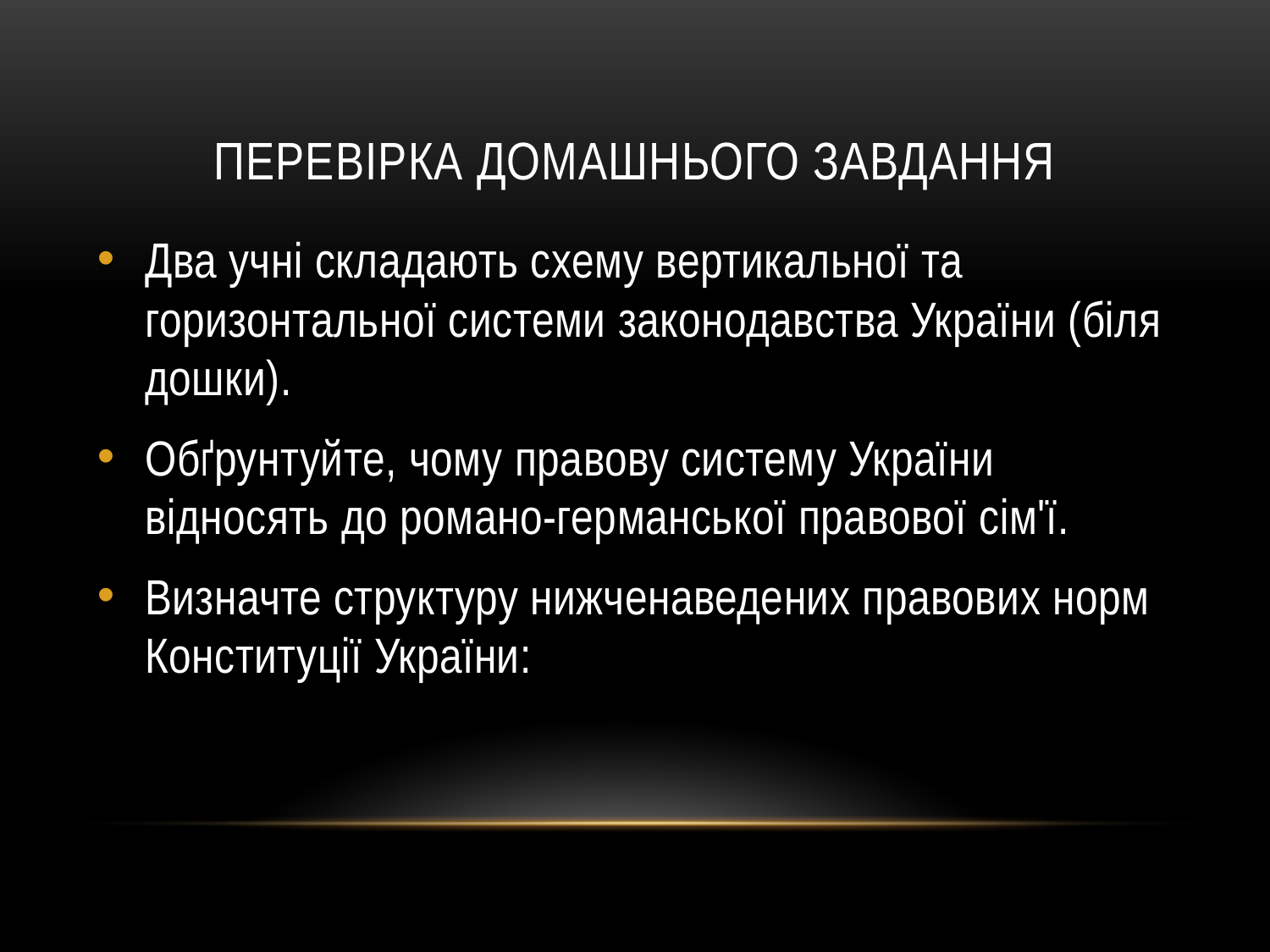

# Перевірка домашнього завдання
Два учні складають схему вертикальної та горизонтальної системи законодавства України (біля дошки).
Обґрунтуйте, чому правову систему України відносять до романо-германської правової сім'ї.
Визначте структуру нижченаведених правових норм Конституції України: